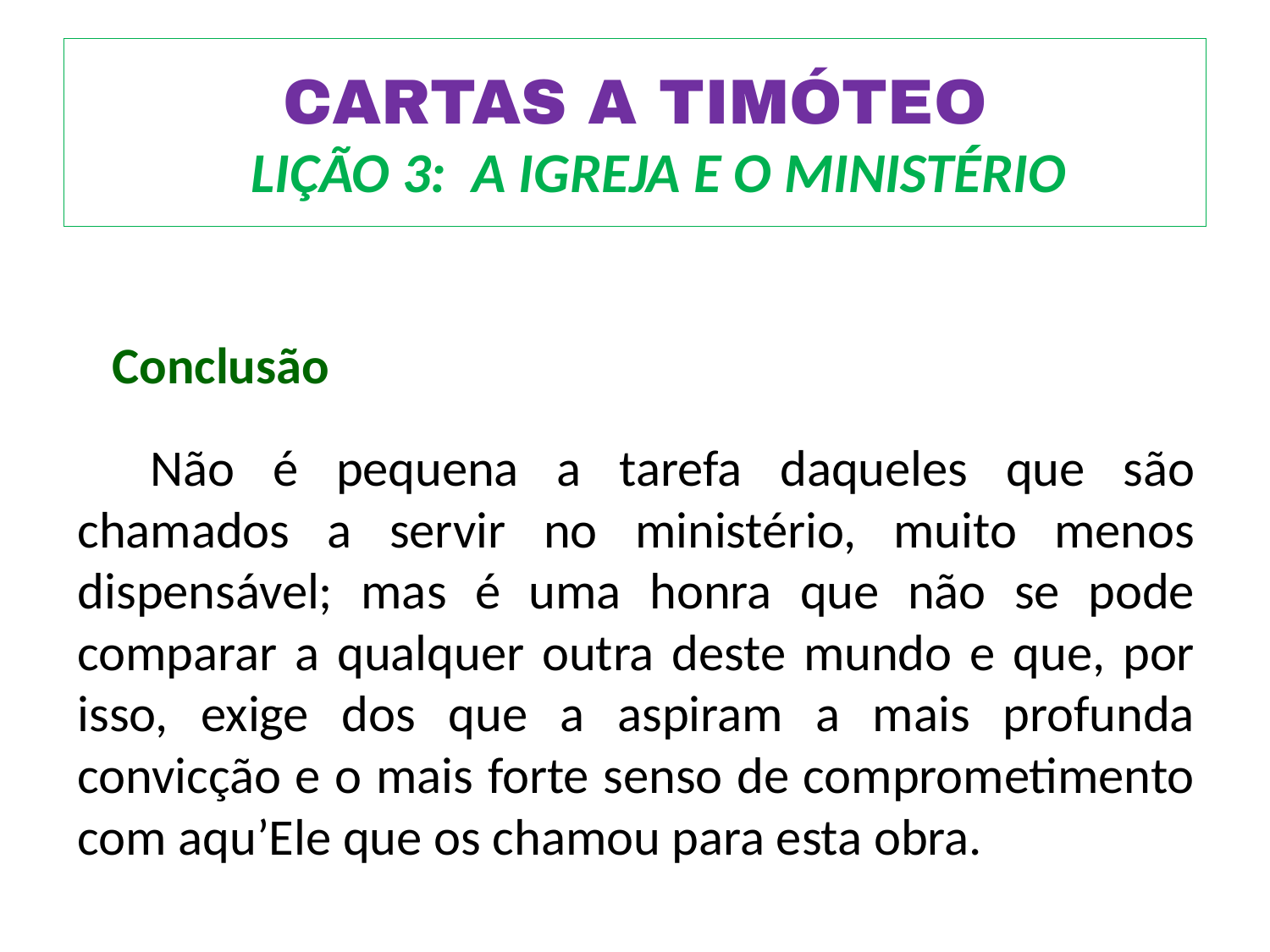

# CARTAS A TIMÓTEO LIÇÃO 3:  A IGREJA E O MINISTÉRIO
   Conclusão

	Não é pequena a tarefa daqueles que são chamados a servir no ministério, muito menos dispensável; mas é uma honra que não se pode comparar a qualquer outra deste mundo e que, por isso, exige dos que a aspiram a mais profunda convicção e o mais forte senso de comprometimento com aqu’Ele que os chamou para esta obra.